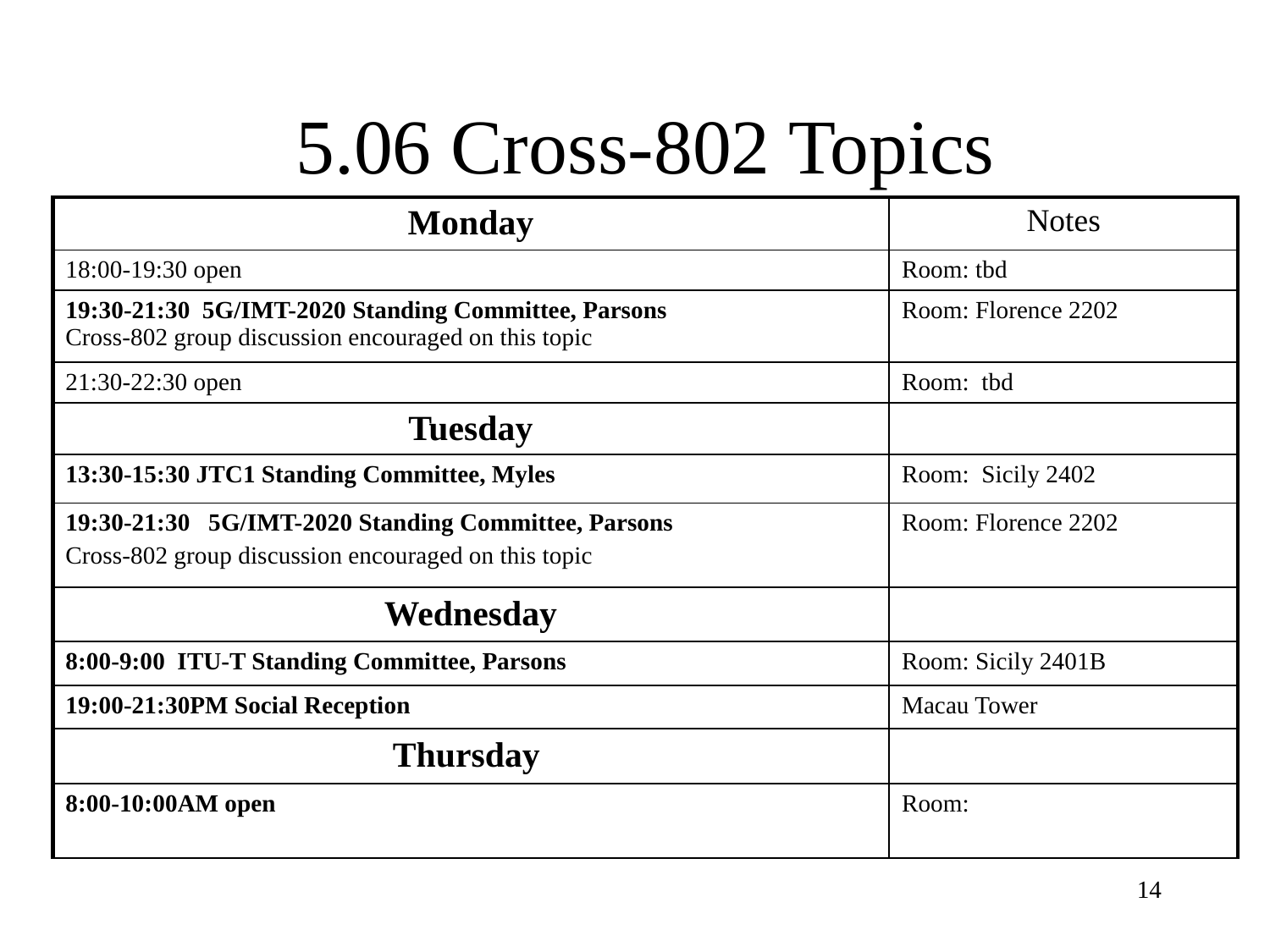

# 5.06 Cross-802 Topics
| Monday | Notes |
| --- | --- |
| 18:00-19:30 open | Room: tbd |
| 19:30-21:30 5G/IMT-2020 Standing Committee, Parsons Cross-802 group discussion encouraged on this topic | Room: Florence 2202 |
| 21:30-22:30 open | Room: tbd |
| Tuesday |  |
| 13:30-15:30 JTC1 Standing Committee, Myles | Room: Sicily 2402 |
| 19:30-21:30 5G/IMT-2020 Standing Committee, Parsons Cross-802 group discussion encouraged on this topic | Room: Florence 2202 |
| Wednesday |  |
| 8:00-9:00 ITU-T Standing Committee, Parsons | Room: Sicily 2401B |
| 19:00-21:30PM Social Reception | Macau Tower |
| Thursday |  |
| 8:00-10:00AM open | Room: |
14